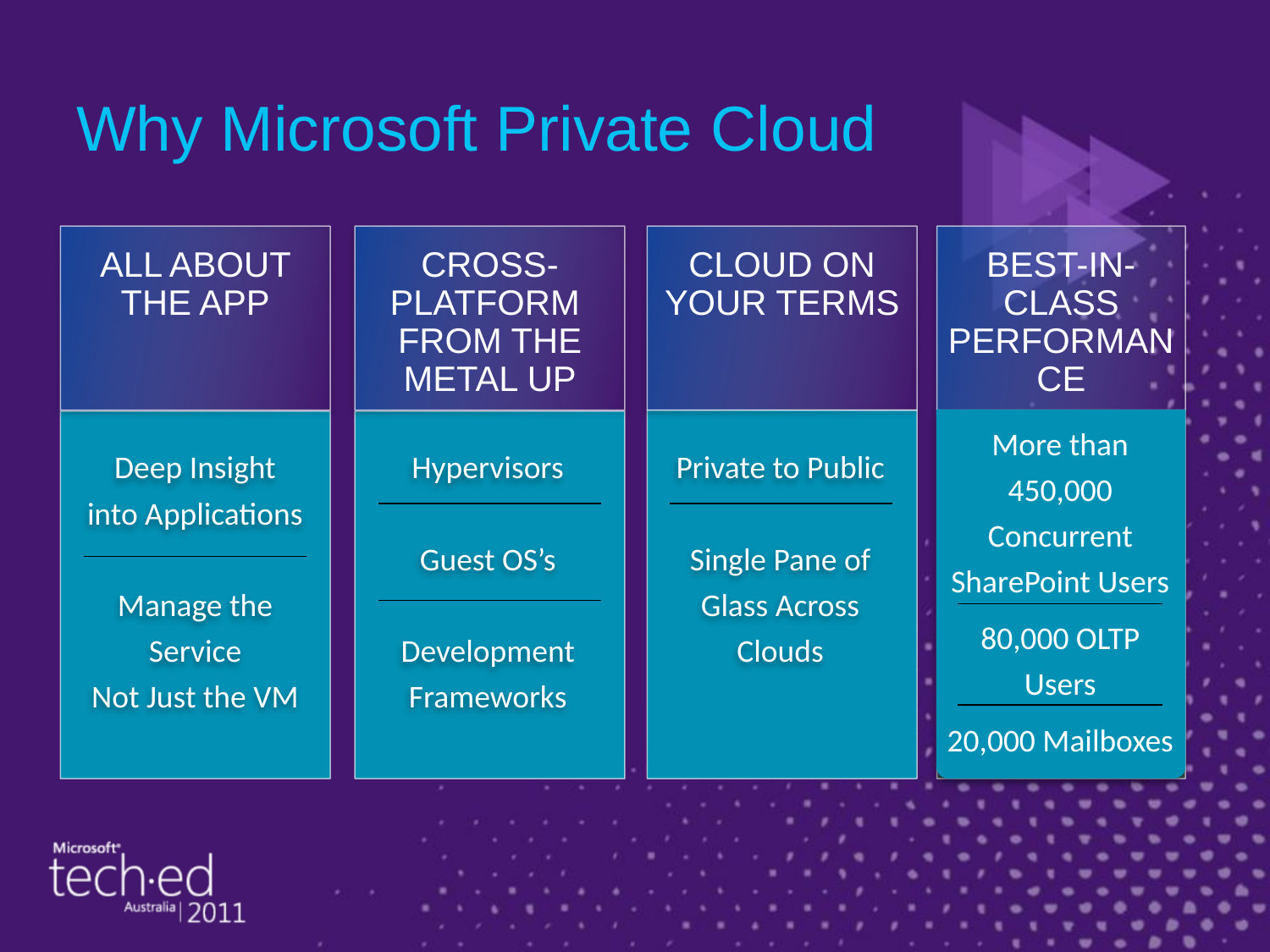

# Why Microsoft Private Cloud

BEST-IN-CLASS
PERFORMANCE
ALL ABOUT THE APP
CROSS-PLATFORM
FROM THE
METAL UP
CLOUD ON YOUR TERMS
More than
450,000 Concurrent SharePoint Users
80,000 OLTP Users
20,000 Mailboxes

Deep Insight
into Applications

Manage the Service
Not Just the VM

Hypervisors
Guest OS’s
Development Frameworks
Private to Public
Single Pane of Glass Across Clouds